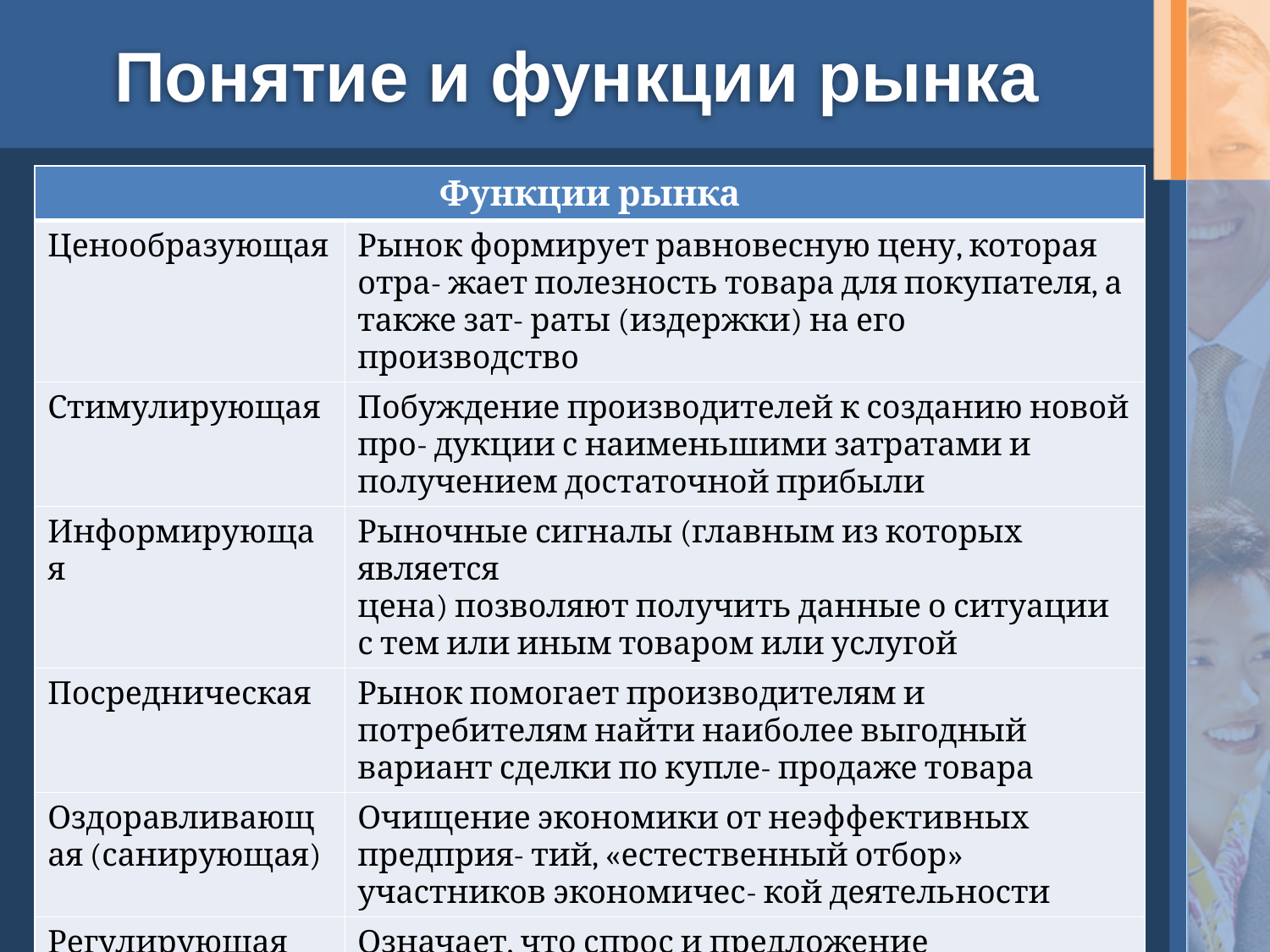

# Понятие и функции рынка
| Функции рынка |  |
| --- | --- |
| Ценообразующая | Рынок формирует равновесную цену, которая отра- жает полезность товара для покупателя, а также зат- раты (издержки) на его производство |
| Стимулирующая | Побуждение производителей к созданию новой про- дукции с наименьшими затратами и получением достаточной прибыли |
| Информирующая | Рыночные сигналы (главным из которых является цена) позволяют получить данные о ситуации с тем или иным товаром или услугой |
| Посредническая | Рынок помогает производителям и потребителям найти наиболее выгодный вариант сделки по купле- продаже товара |
| Оздоравливающая (санирующая) | Очищение экономики от неэффективных предприя- тий, «естественный отбор» участников экономичес- кой деятельности |
| Регулирующая | Означает, что спрос и предложение регулируются при помощи цены |